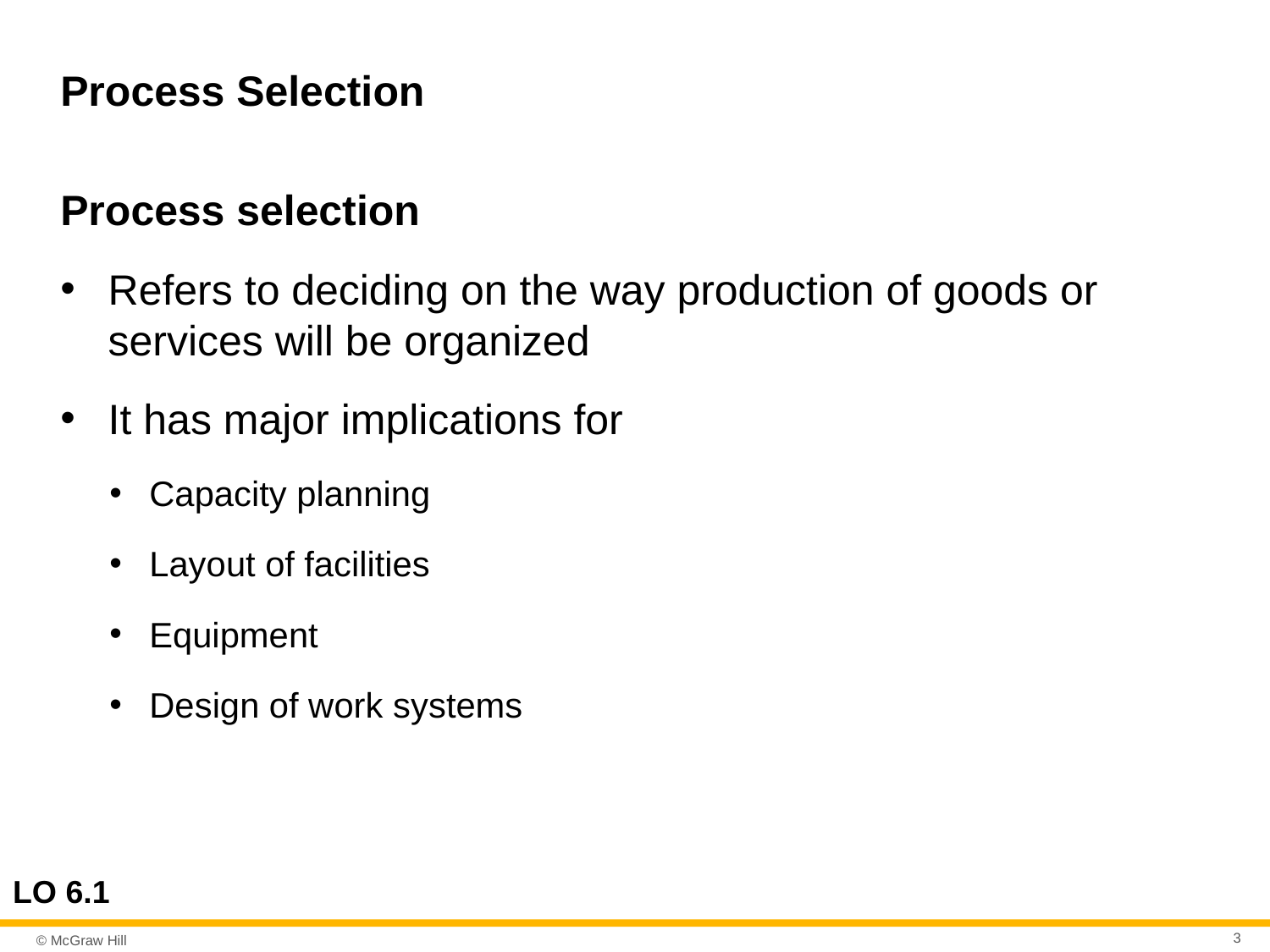

# Process Selection
Process selection
Refers to deciding on the way production of goods or services will be organized
It has major implications for
Capacity planning
Layout of facilities
Equipment
Design of work systems
LO 6.1